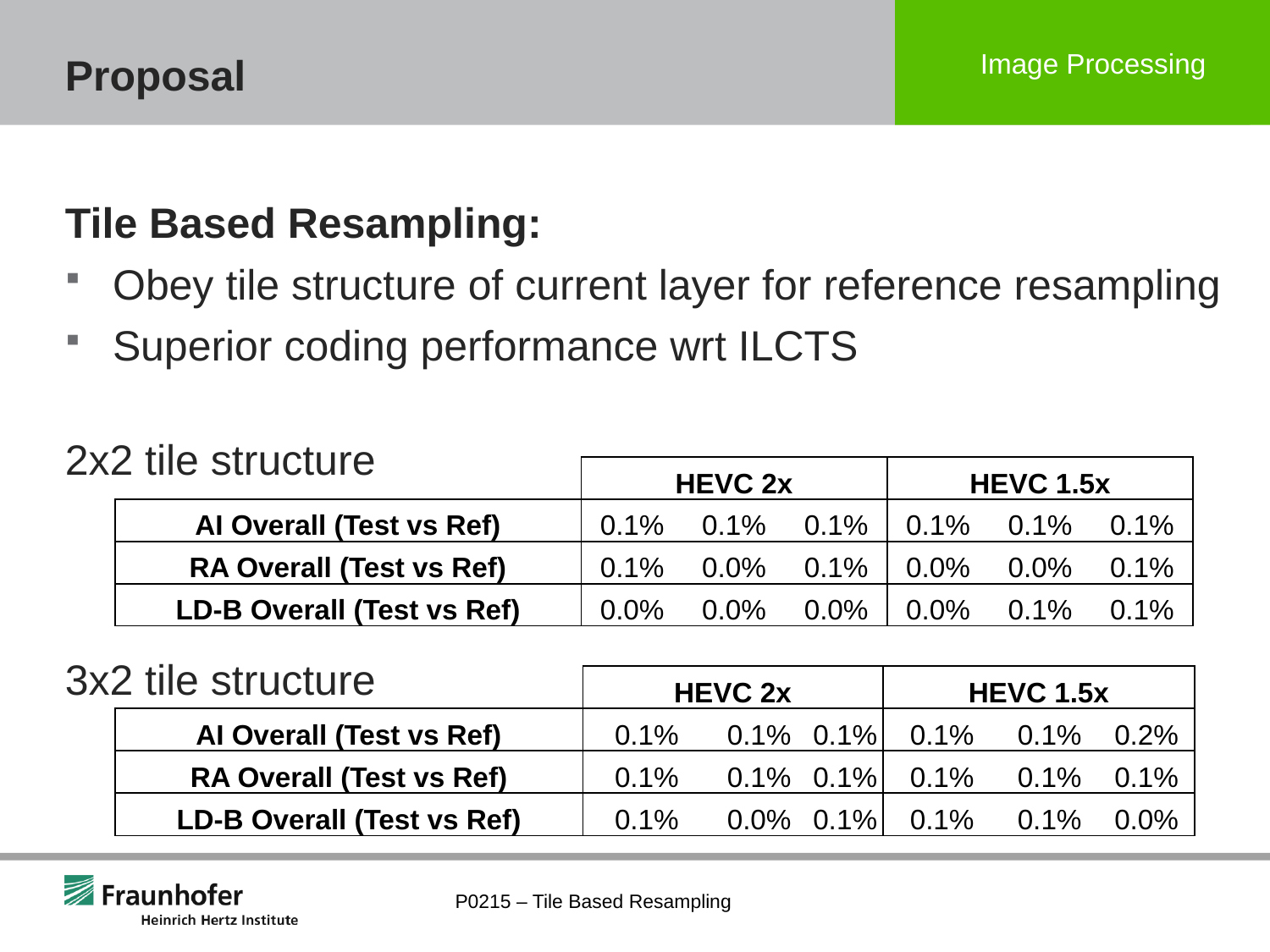

# Proposal
Tile Based Resampling:
Obey tile structure of current layer for reference resampling
Superior coding performance wrt ILCTS

2x2 tile structure

3x2 tile structure

|  | HEVC 2x |  |  | HEVC 1.5x |  |  |
| --- | --- | --- | --- | --- | --- | --- |
| AI Overall (Test vs Ref) | 0.1% | 0.1% | 0.1% | 0.1% | 0.1% | 0.1% |
| RA Overall (Test vs Ref) | 0.1% | 0.0% | 0.1% | 0.0% | 0.0% | 0.1% |
| LD-B Overall (Test vs Ref) | 0.0% | 0.0% | 0.0% | 0.0% | 0.1% | 0.1% |
|  | HEVC 2x |  |  | HEVC 1.5x |  |  |
| --- | --- | --- | --- | --- | --- | --- |
| AI Overall (Test vs Ref) | 0.1% | 0.1% | 0.1% | 0.1% | 0.1% | 0.2% |
| RA Overall (Test vs Ref) | 0.1% | 0.1% | 0.1% | 0.1% | 0.1% | 0.1% |
| LD-B Overall (Test vs Ref) | 0.1% | 0.0% | 0.1% | 0.1% | 0.1% | 0.0% |
P0215 – Tile Based Resampling